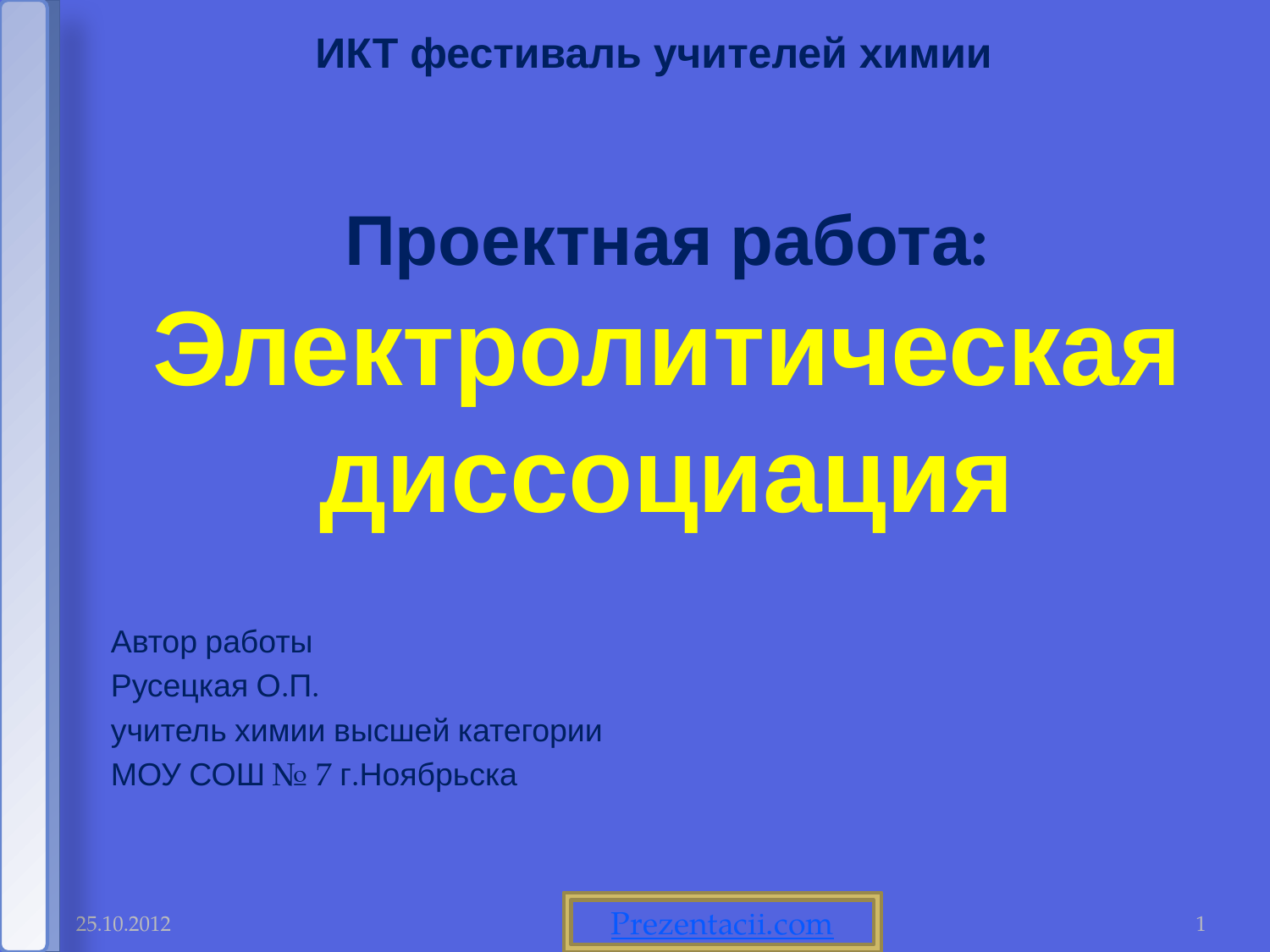

ИКТ фестиваль учителей химии
Проектная работа:
Электролитическая диссоциация

Автор работы
Русецкая О.П.
учитель химии высшей категории
МОУ СОШ № 7 г.Ноябрьска
25.10.2012
1
Prezentacii.com